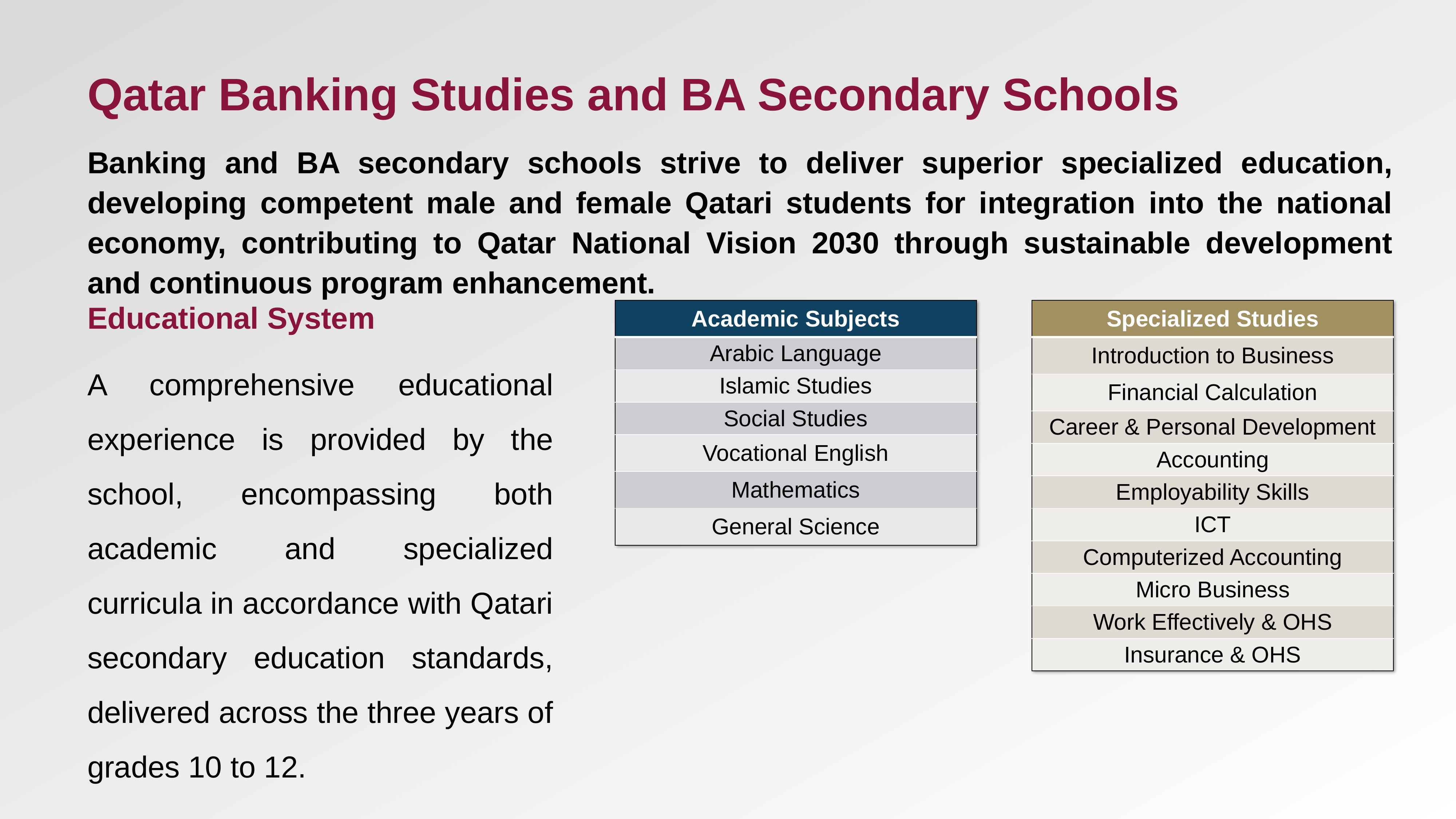

# Qatar Banking Studies and BA Secondary Schools
Banking and BA secondary schools strive to deliver superior specialized education, developing competent male and female Qatari students for integration into the national economy, contributing to Qatar National Vision 2030 through sustainable development and continuous program enhancement.
Educational System
A comprehensive educational experience is provided by the school, encompassing both academic and specialized curricula in accordance with Qatari secondary education standards, delivered across the three years of grades 10 to 12.
| Academic Subjects |
| --- |
| Arabic Language |
| Islamic Studies |
| Social Studies |
| Vocational English |
| Mathematics |
| General Science |
| Specialized Studies |
| --- |
| Introduction to Business |
| Financial Calculation |
| Career & Personal Development |
| Accounting |
| Employability Skills |
| ICT |
| Computerized Accounting |
| Micro Business |
| Work Effectively & OHS |
| Insurance & OHS |